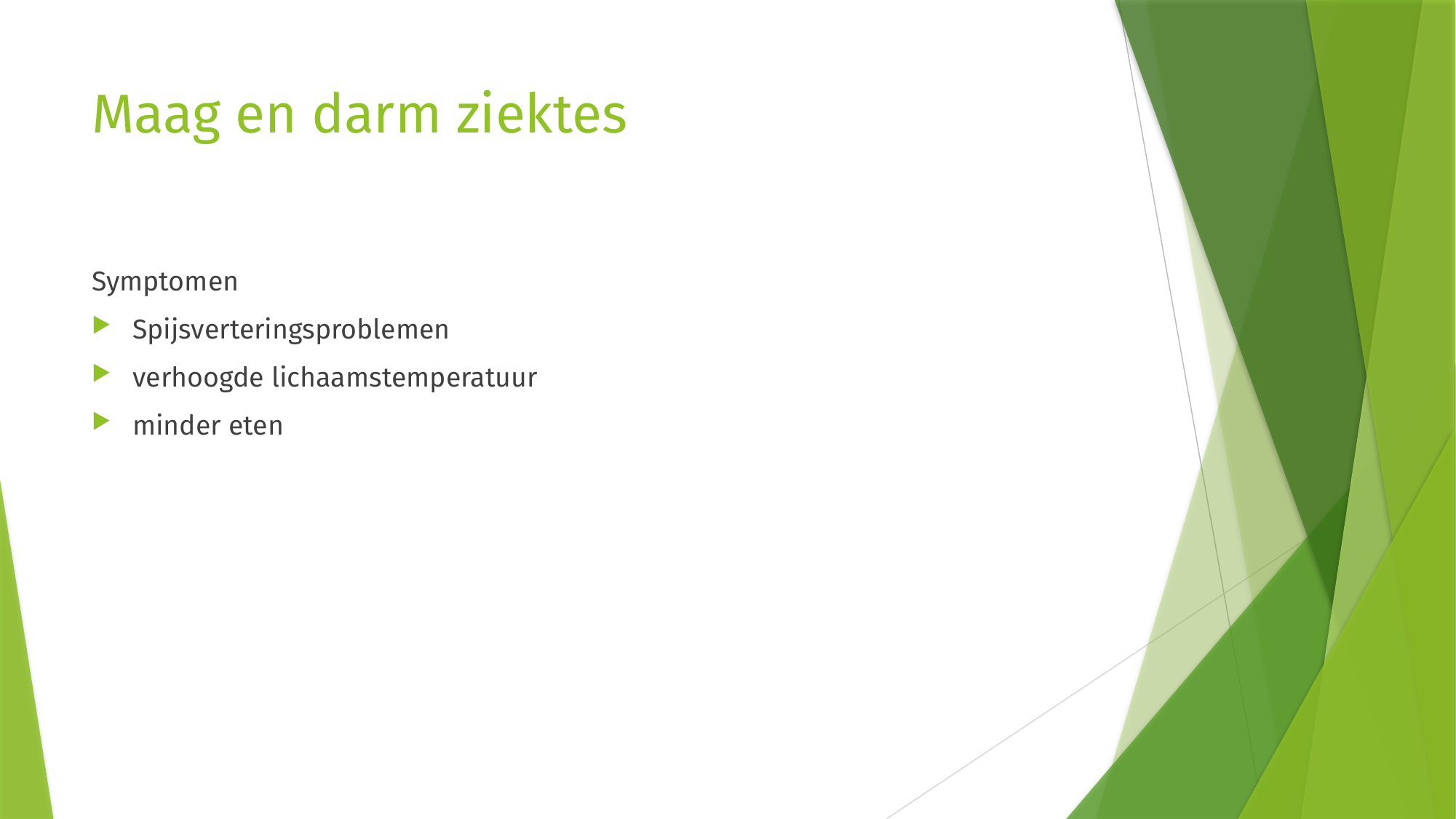

# Maag en darm ziektes
Symptomen
Spijsverteringsproblemen
verhoogde lichaamstemperatuur
minder eten